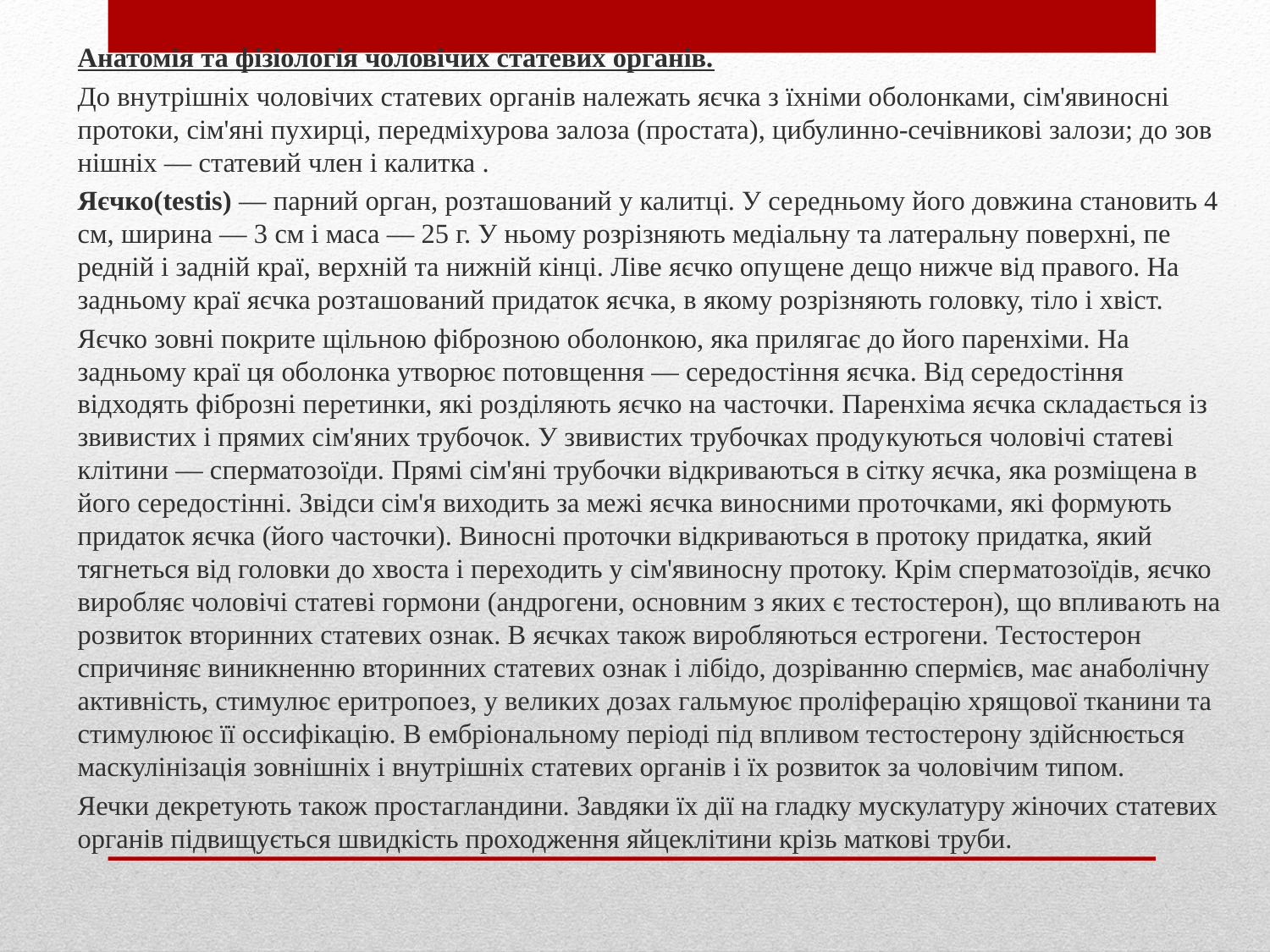

Анатомія та фізіологія чоловічих статевих органів.
До внутрішніх чоловічих статевих органів належать яєчка з їхніми оболонками, сім'явиносні протоки, сім'яні пухирці, передмі­хурова залоза (простата), цибулинно-сечівникові залози; до зов­нішніх — статевий член і калитка .
Яєчко(testis) — парний орган, розташований у калитці. У се­редньому його довжина становить 4 см, ширина — 3 см і маса — 25 г. У ньому розрізняють медіальну та латеральну поверхні, пе­редній і задній краї, верхній та нижній кінці. Ліве яєчко опу­щене дещо нижче від правого. На задньому краї яєчка розташо­ваний придаток яєчка, в якому розрізняють головку, тіло і хвіст.
Яєчко зовні покрите щільною фіброзною оболонкою, яка прилягає до його паренхіми. На задньому краї ця обо­лонка утворює потовщення — середостін­ня яєчка. Від середостіння відходять фіброзні перетинки, які роз­діляють яєчко на часточки. Паренхіма яєчка складається із звиви­стих і прямих сім'яних трубочок. У звивистих трубочках проду­куються чоловічі статеві клітини — сперматозоїди. Прямі сім'яні трубочки відкриваються в сітку яєчка, яка розміщена в його се­редостінні. Звідси сім'я виходить за межі яєчка виносними про­точками, які формують придаток яєчка (його часточки). Виносні проточки відкриваються в протоку придатка, який тягнеться від головки до хвоста і переходить у сім'явиносну протоку. Крім спер­матозоїдів, яєчко виробляє чоловічі статеві гормони (андрогени, основним з яких є тестостерон), що вплива­ють на розвиток вторинних статевих ознак. В яєчках також виробляються естрогени. Тестостерон спричиняє виникненню вторинних статевих ознак і лібідо, дозріванню спермієв, має анаболічну активність, стимулює еритропоез, у великих дозах гальмуює проліферацію хрящової тканини та стимулюює її оссифікацію. В ембріональному періоді під впливом тестостерону здійснюється маскулінізація зовнішніх і внутрішніх статевих органів і їх розвиток за чоловічим типом.
Яечки декретують також простагландини. Завдяки їх дії на гладку мускулатуру жіночих статевих органів підвищується швидкість проходження яйцеклітини крізь маткові труби.